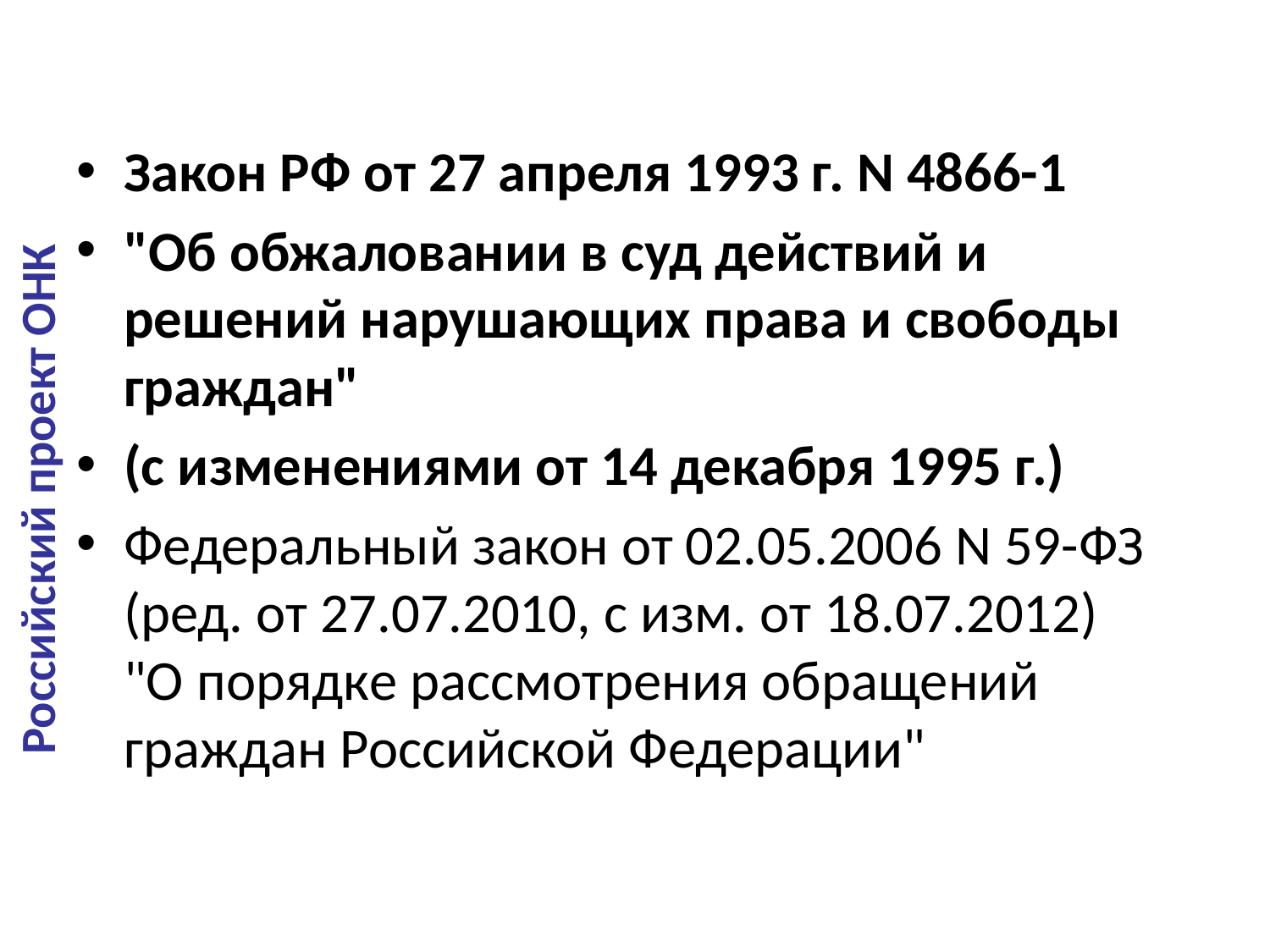

Закон РФ от 27 апреля 1993 г. N 4866-1
"Об обжаловании в суд действий и решений нарушающих права и свободы граждан"
(с изменениями от 14 декабря 1995 г.)
Федеральный закон от 02.05.2006 N 59-ФЗ
(ред. от 27.07.2010, с изм. от 18.07.2012)
"О порядке рассмотрения обращений граждан Российской Федерации"

Российский проект ОНК